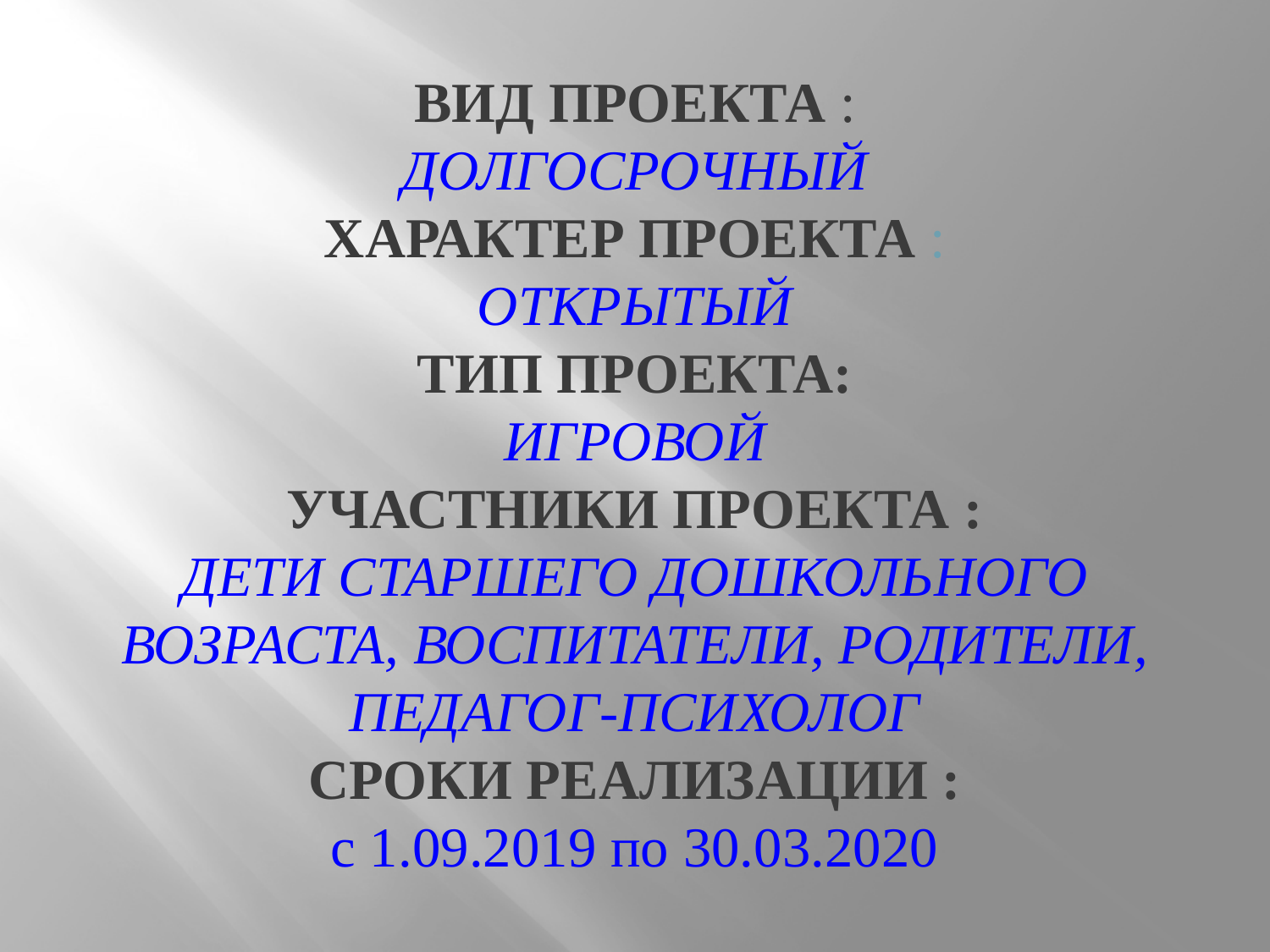

# ВИД ПРОЕКТА : ДОЛГОСРОЧНЫЙ ХАРАКТЕР ПРОЕКТА : ОТКРЫТЫЙ ТИП ПРОЕКТА: ИГРОВОЙ УЧАСТНИКИ ПРОЕКТА : ДЕТИ СТАРШЕГО ДОШКОЛЬНОГО ВОЗРАСТА, ВОСПИТАТЕЛИ, РОДИТЕЛИ, ПЕДАГОГ-ПСИХОЛОГ СРОКИ РЕАЛИЗАЦИИ : с 1.09.2019 по 30.03.2020